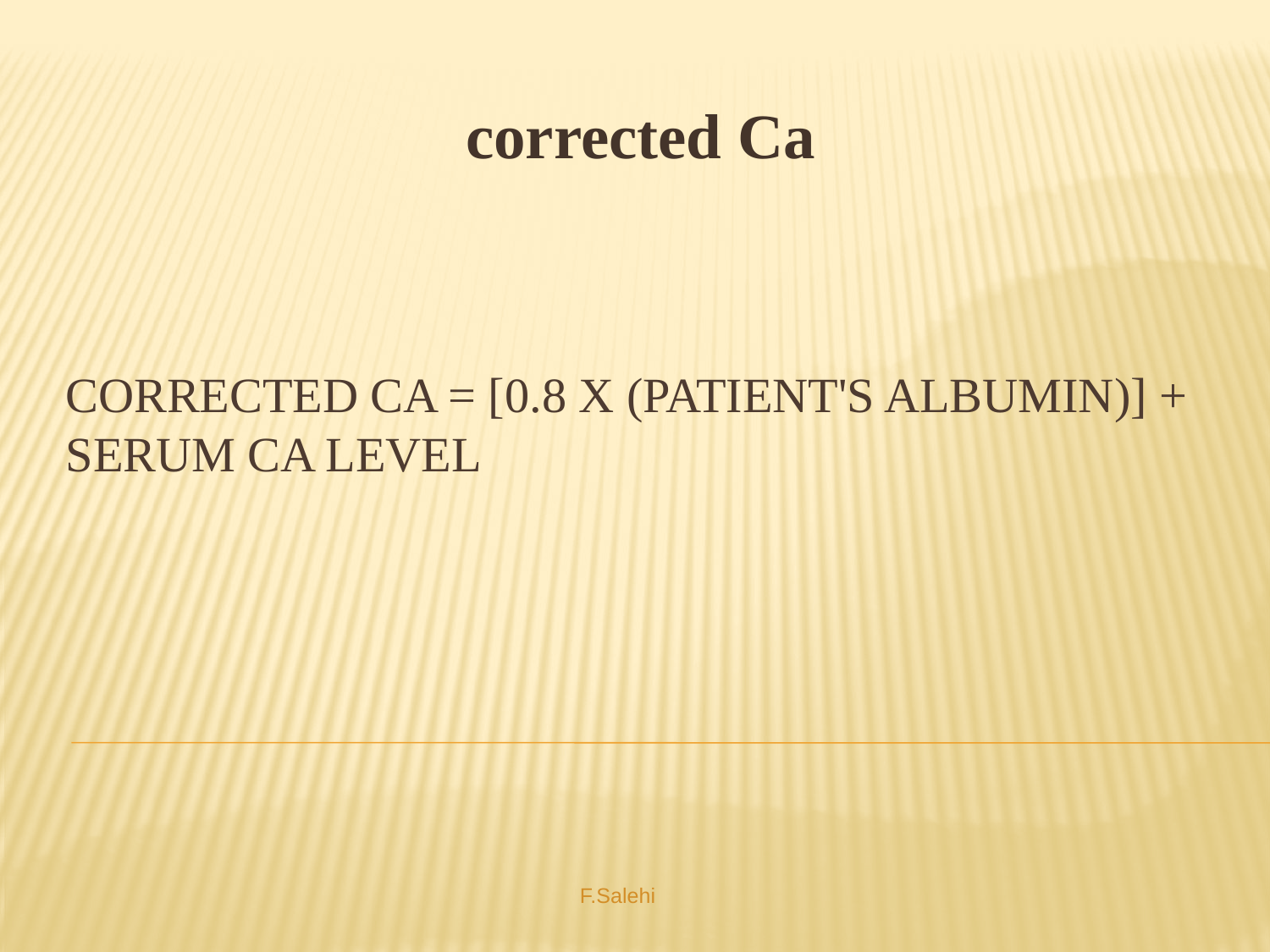

corrected Ca
# corrected Ca = [0.8 x (patient's albumin)] + serum Ca level
F.Salehi